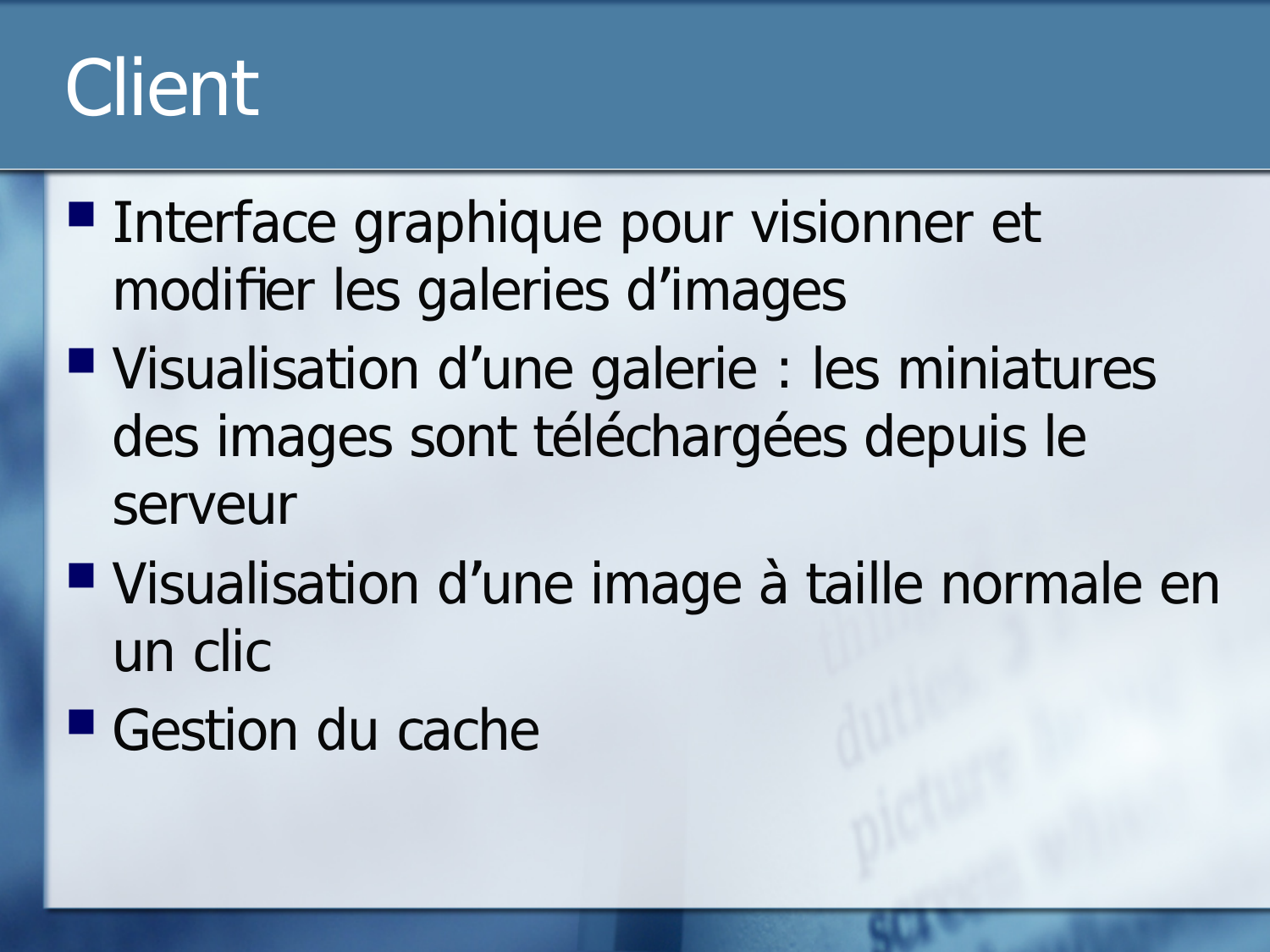

# Client
Interface graphique pour visionner et modifier les galeries d’images
Visualisation d’une galerie : les miniatures des images sont téléchargées depuis le serveur
Visualisation d’une image à taille normale en un clic
Gestion du cache